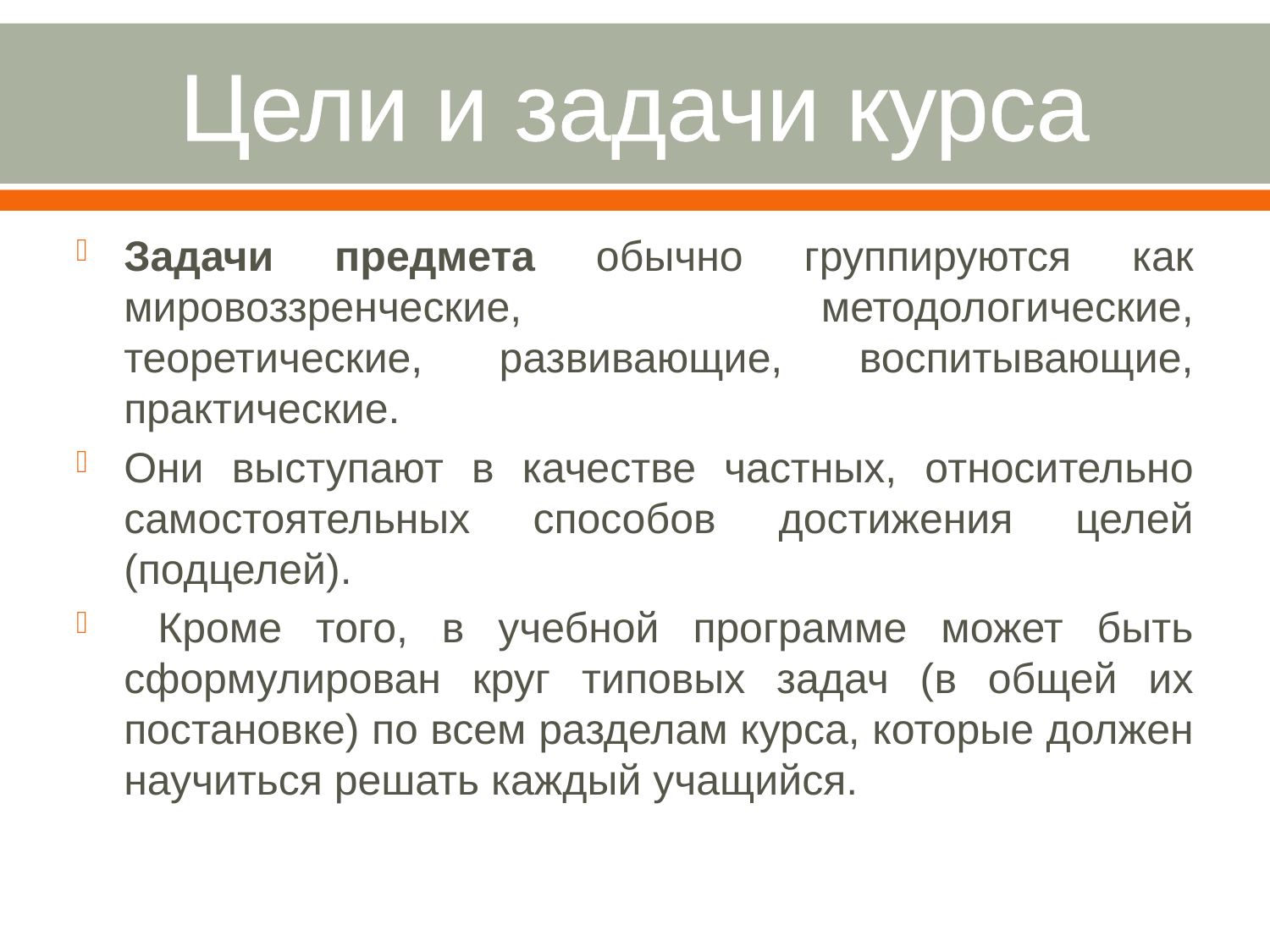

# Цели и задачи курса
Задачи предмета обычно группируются как мировоззренческие, методологические, теоретические, развивающие, воспитывающие, практические.
Они выступают в качестве частных, относительно самостоятельных способов достижения целей (подцелей).
 Кроме того, в учебной программе может быть сформулирован круг типовых задач (в общей их постановке) по всем разделам курса, которые должен научиться решать каждый учащийся.